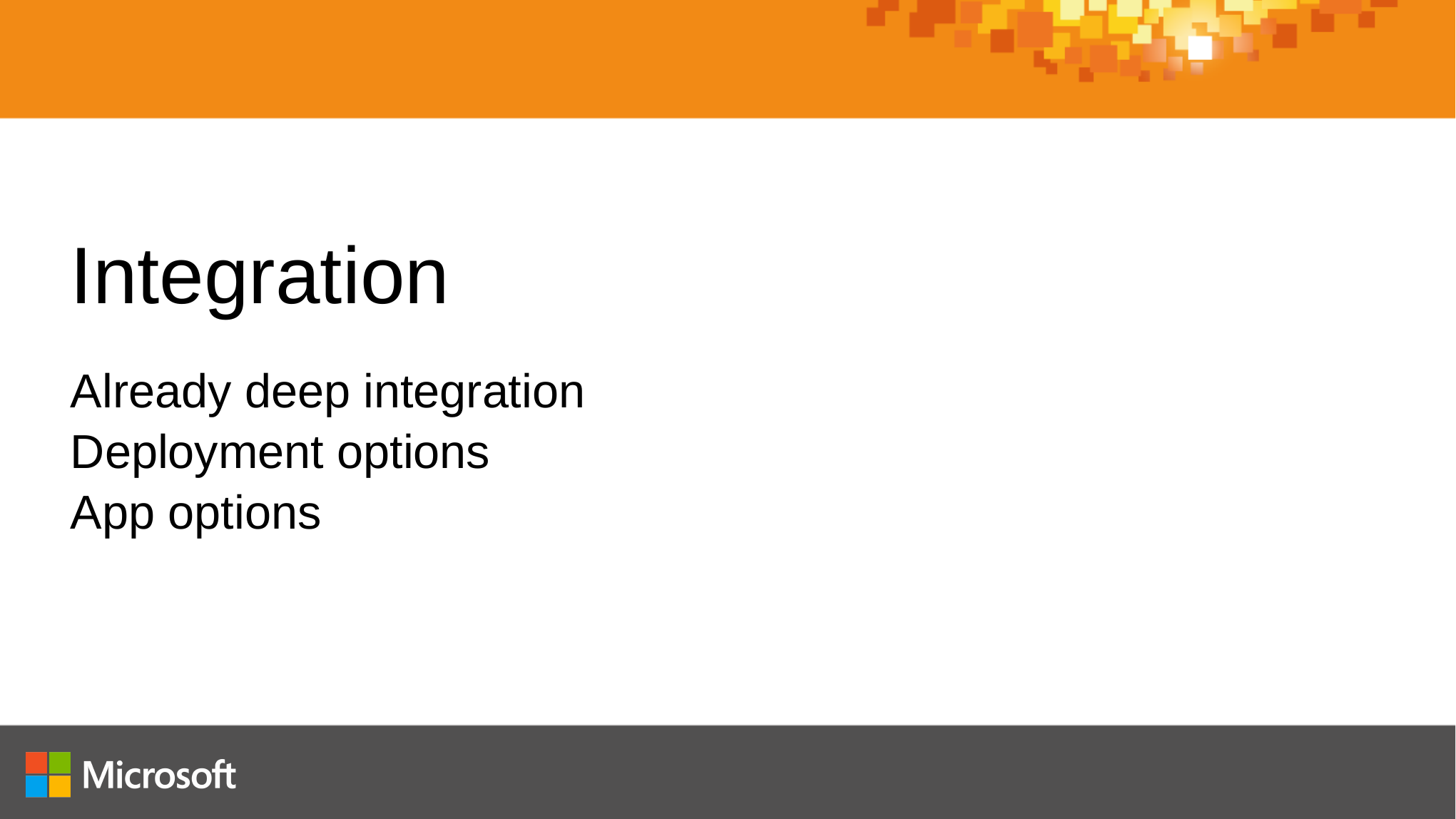

Integration
Already deep integration
Deployment options
App options